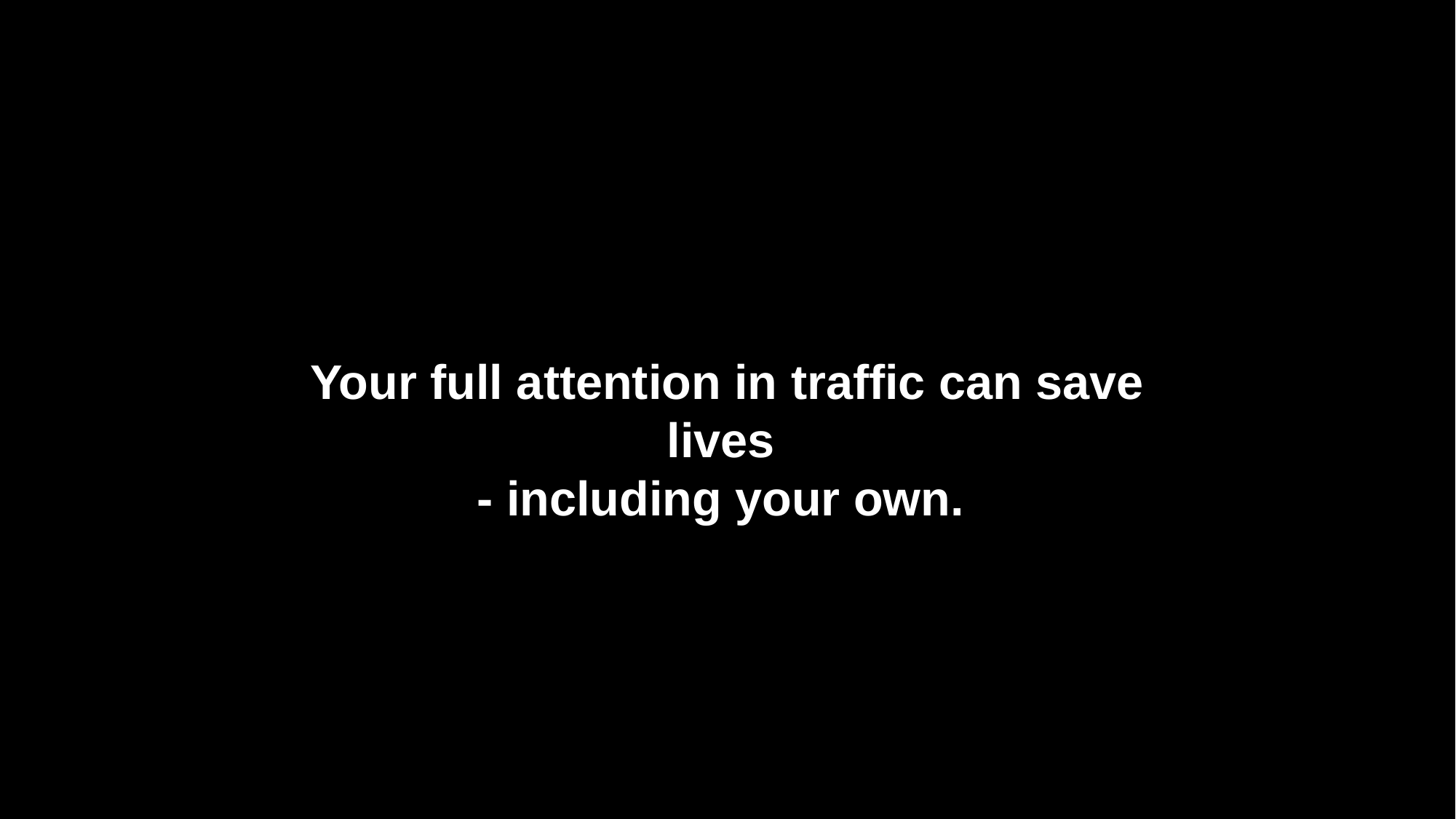

Your full attention in traffic can save lives
- including your own.